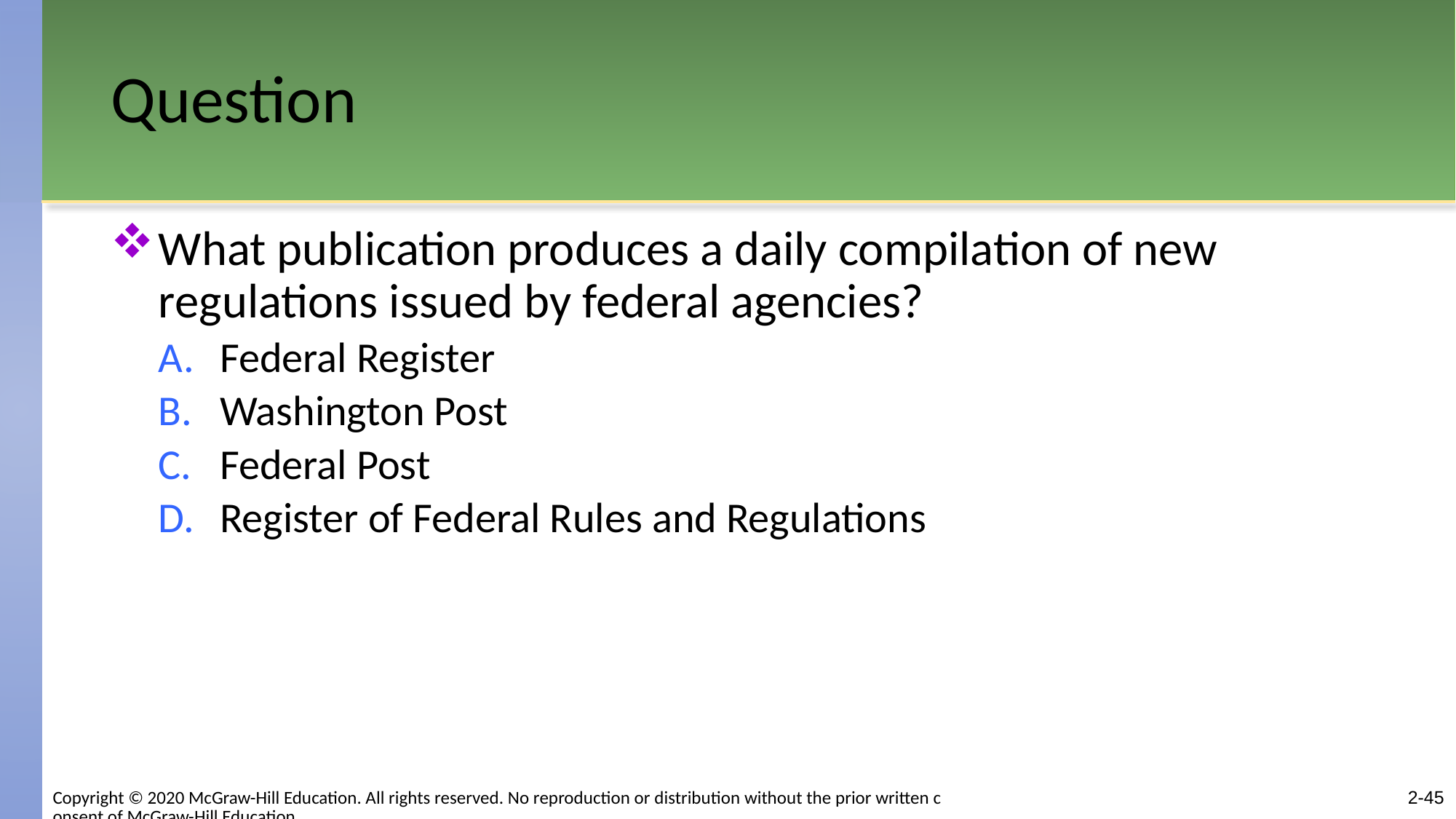

# Question
What publication produces a daily compilation of new regulations issued by federal agencies?
Federal Register
Washington Post
Federal Post
Register of Federal Rules and Regulations

2-45
Copyright © 2020 McGraw-Hill Education. All rights reserved. No reproduction or distribution without the prior written consent of McGraw-Hill Education.